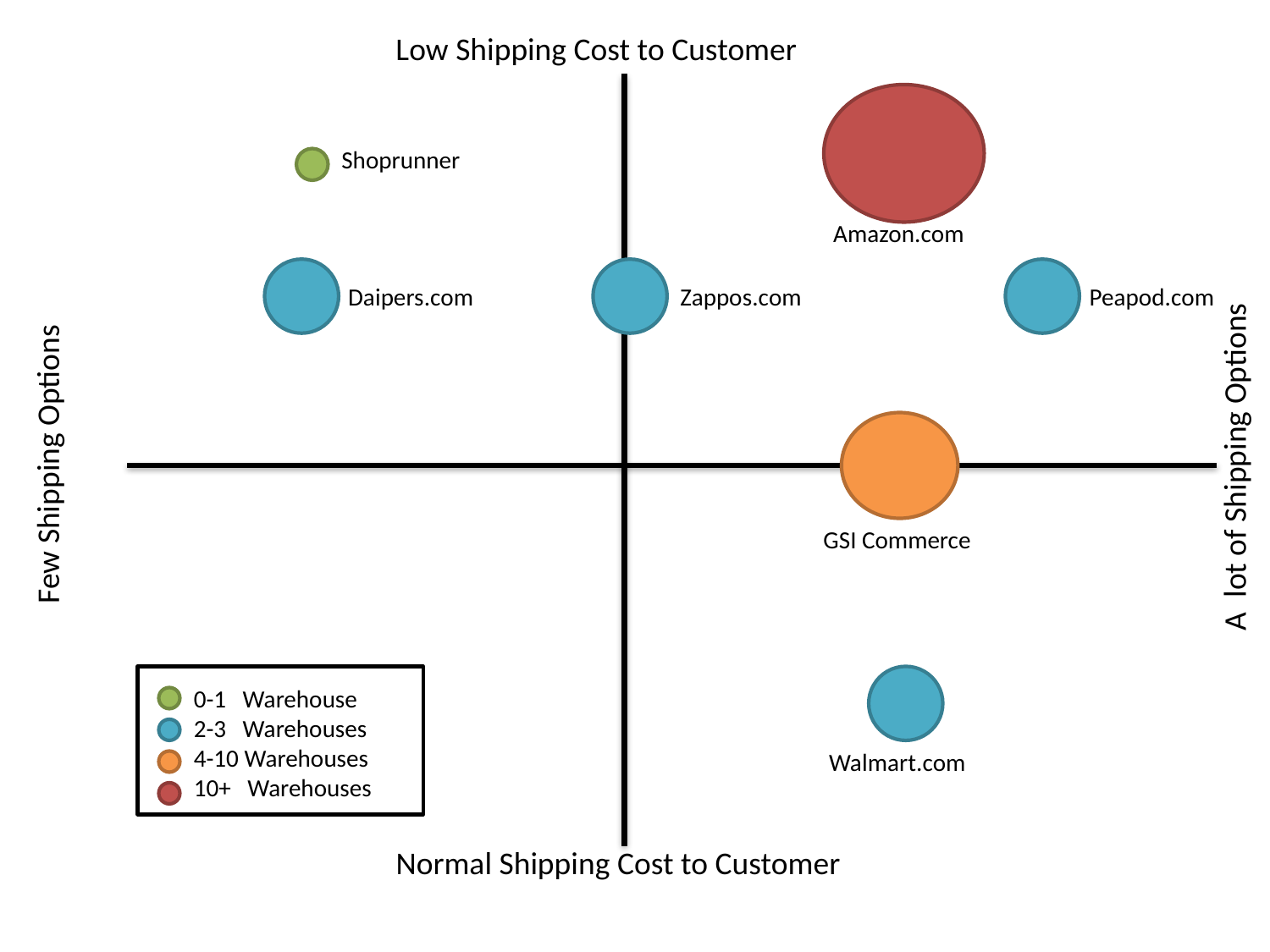

Low Shipping Cost to Customer

Shoprunner

Amazon.com

Daipers.com
Peapod.com
Zappos.com

Few Shipping Options
A  lot of Shipping Options
GSI Commerce

0-1   Warehouse
2-3   Warehouses
4-10 Warehouses
10+   Warehouses

Walmart.com
Normal Shipping Cost to Customer